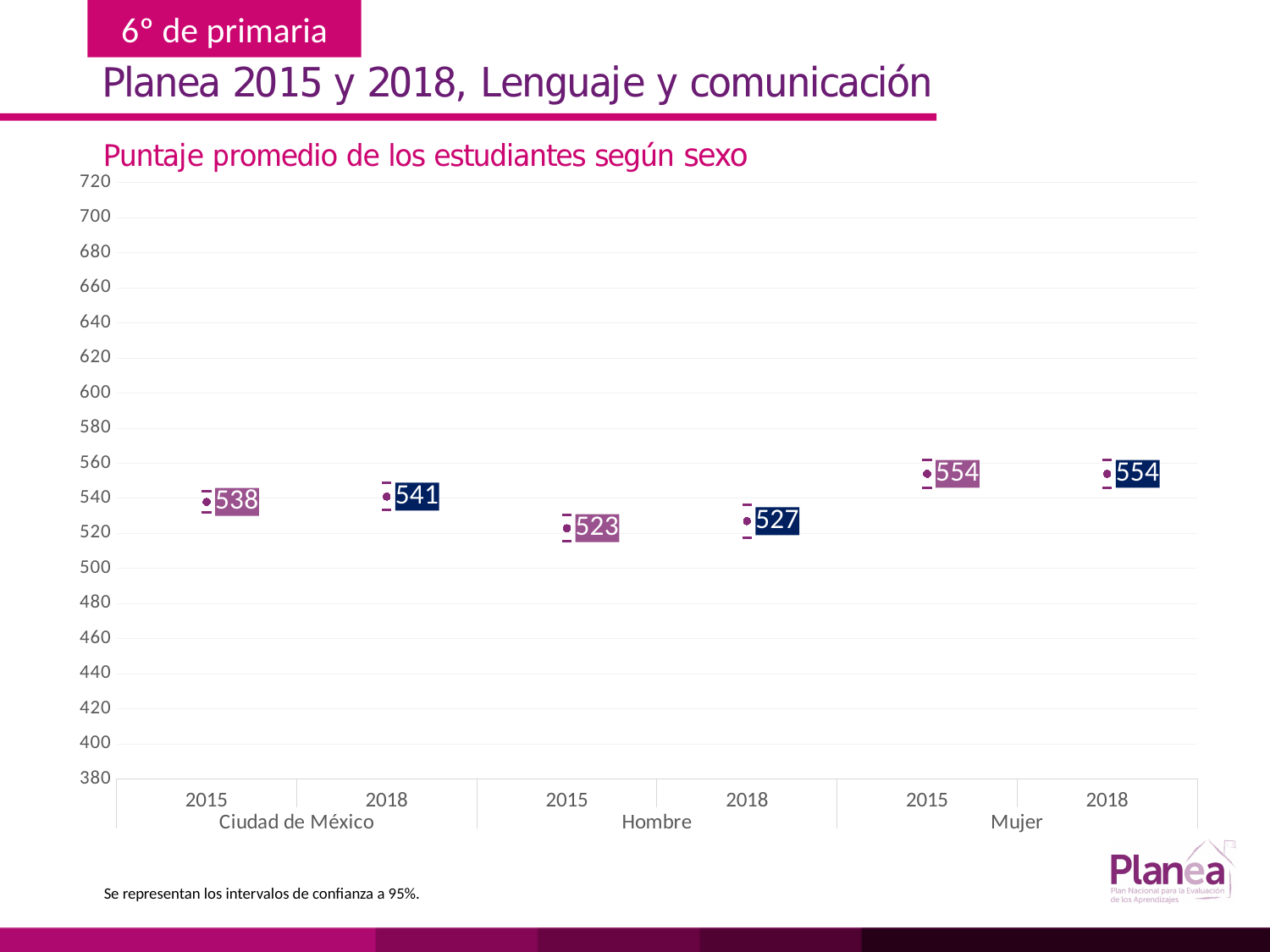

Planea 2015 y 2018, Lenguaje y comunicación

Puntaje promedio de los estudiantes según sexo

### Chart

| Category |  |  |  |
|---|---|---|---|
| 2015 | 531.831 | 544.169 | 538.0 |
| 2018 | 533.239 | 548.761 | 541.0 |
| 2015 | 515.637 | 530.363 | 523.0 |
| 2018 | 517.647 | 536.353 | 527.0 |
| 2015 | 545.841 | 562.159 | 554.0 |
| 2018 | 546.239 | 561.761 | 554.0 |
Se representan los intervalos de confianza a 95%.